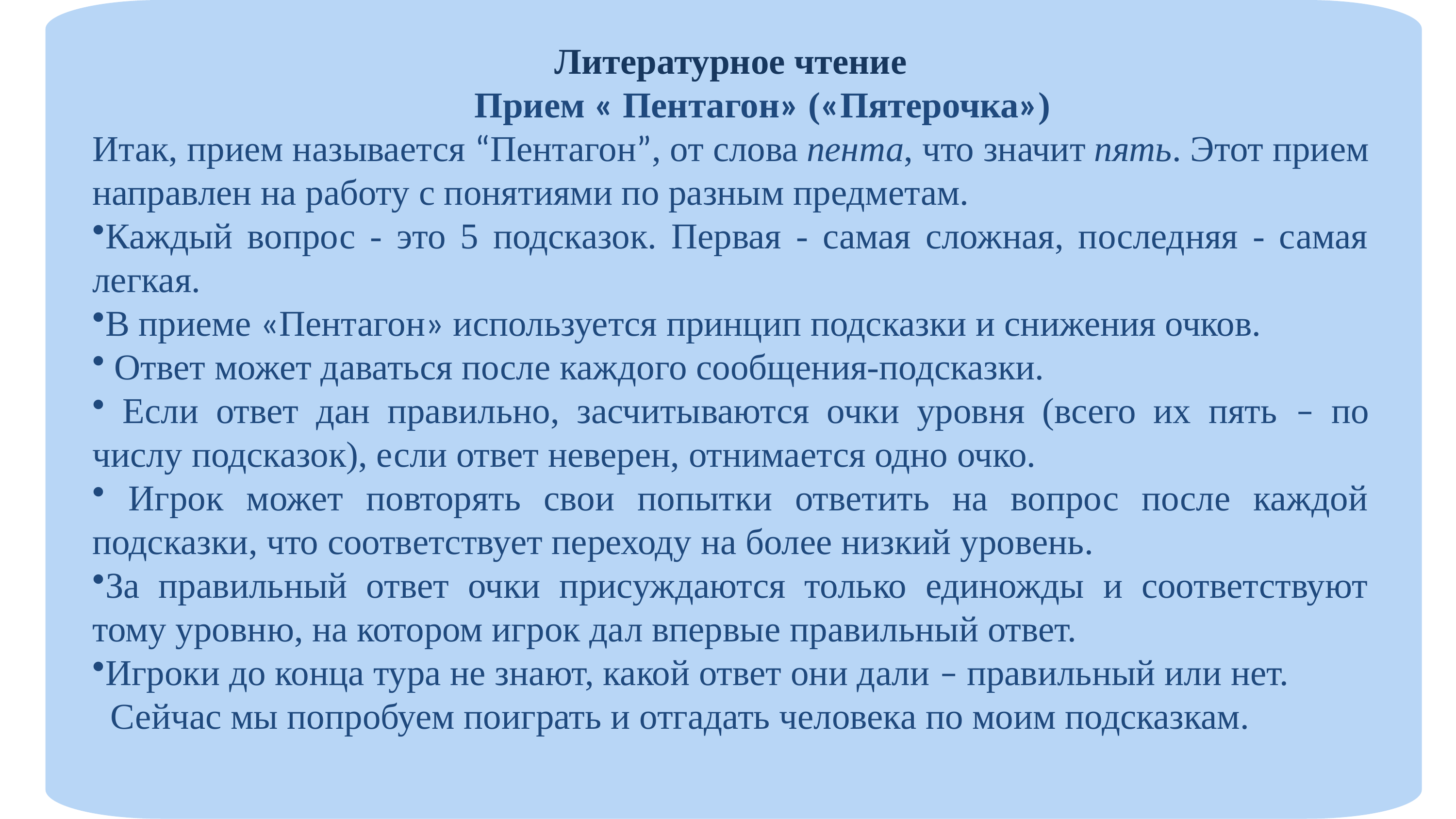

Литературное чтение
                                          Прием « Пентагон» («Пятерочка»)
Итак, прием называется “Пентагон”, от слова пента, что значит пять. Этот прием направлен на работу с понятиями по разным предметам.
Каждый вопрос - это 5 подсказок. Первая - самая сложная, последняя - самая легкая.
В приеме «Пентагон» используется принцип подсказки и снижения очков.
 Ответ может даваться после каждого сообщения-подсказки.
 Если ответ дан правильно, засчитываются очки уровня (всего их пять – по числу подсказок), если ответ неверен, отнимается одно очко.
 Игрок может повторять свои попытки ответить на вопрос после каждой подсказки, что соответствует переходу на более низкий уровень.
За правильный ответ очки присуждаются только единожды и соответствуют тому уровню, на котором игрок дал впервые правильный ответ.
Игроки до конца тура не знают, какой ответ они дали – правильный или нет.
  Сейчас мы попробуем поиграть и отгадать человека по моим подсказкам.